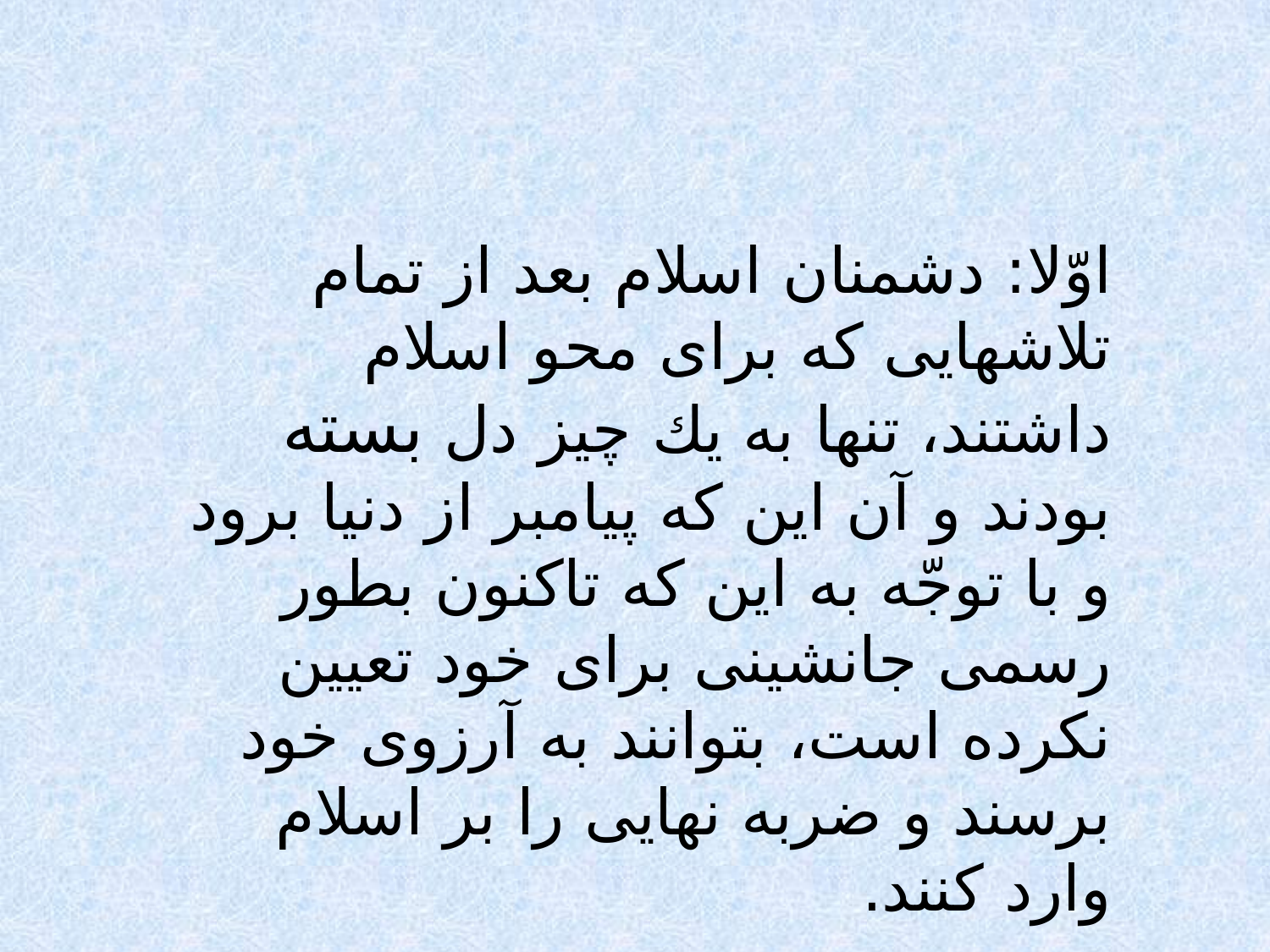

اوّلا: دشمنان اسلام بعد از تمام تلاشهايى كه براى محو اسلام داشتند، تنها به يك چيز دل بسته بودند و آن اين كه پيامبر از دنيا برود و با توجّه به اين كه تاكنون بطور رسمى جانشينى براى خود تعيين نكرده است، بتوانند به آرزوى خود برسند و ضربه نهايى را بر اسلام وارد كنند.